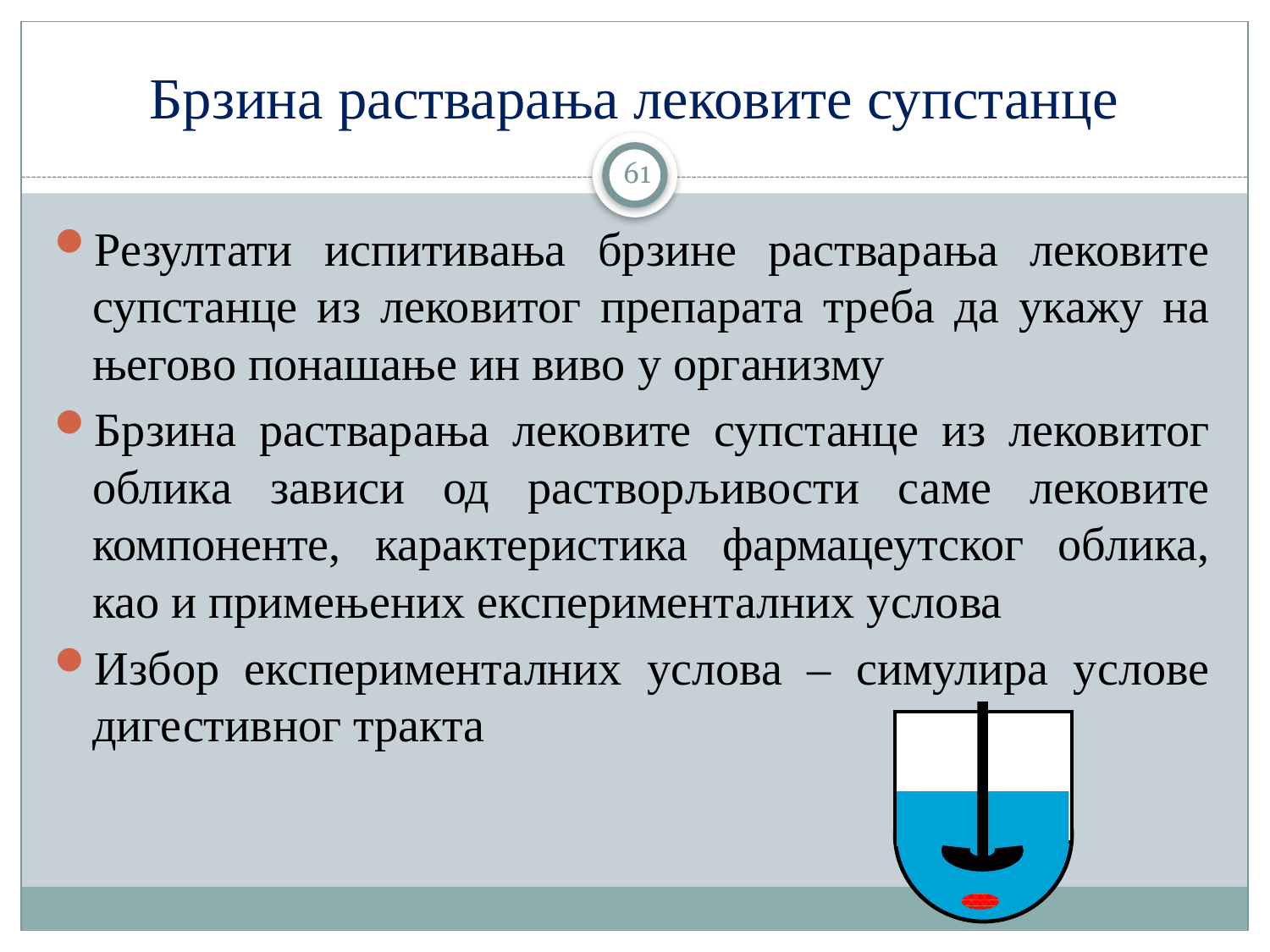

# Брзина растварања лековите супстанце
61
Резултати испитивања брзине растварања лековите супстанце из лековитог препарата треба да укажу на његово понашање ин виво у организму
Брзина растварања лековите супстанце из лековитог облика зависи од растворљивости саме лековите компоненте, карактеристика фармацеутског облика, као и примењених експерименталних услова
Избор експерименталних услова – симулира услове дигестивног тракта